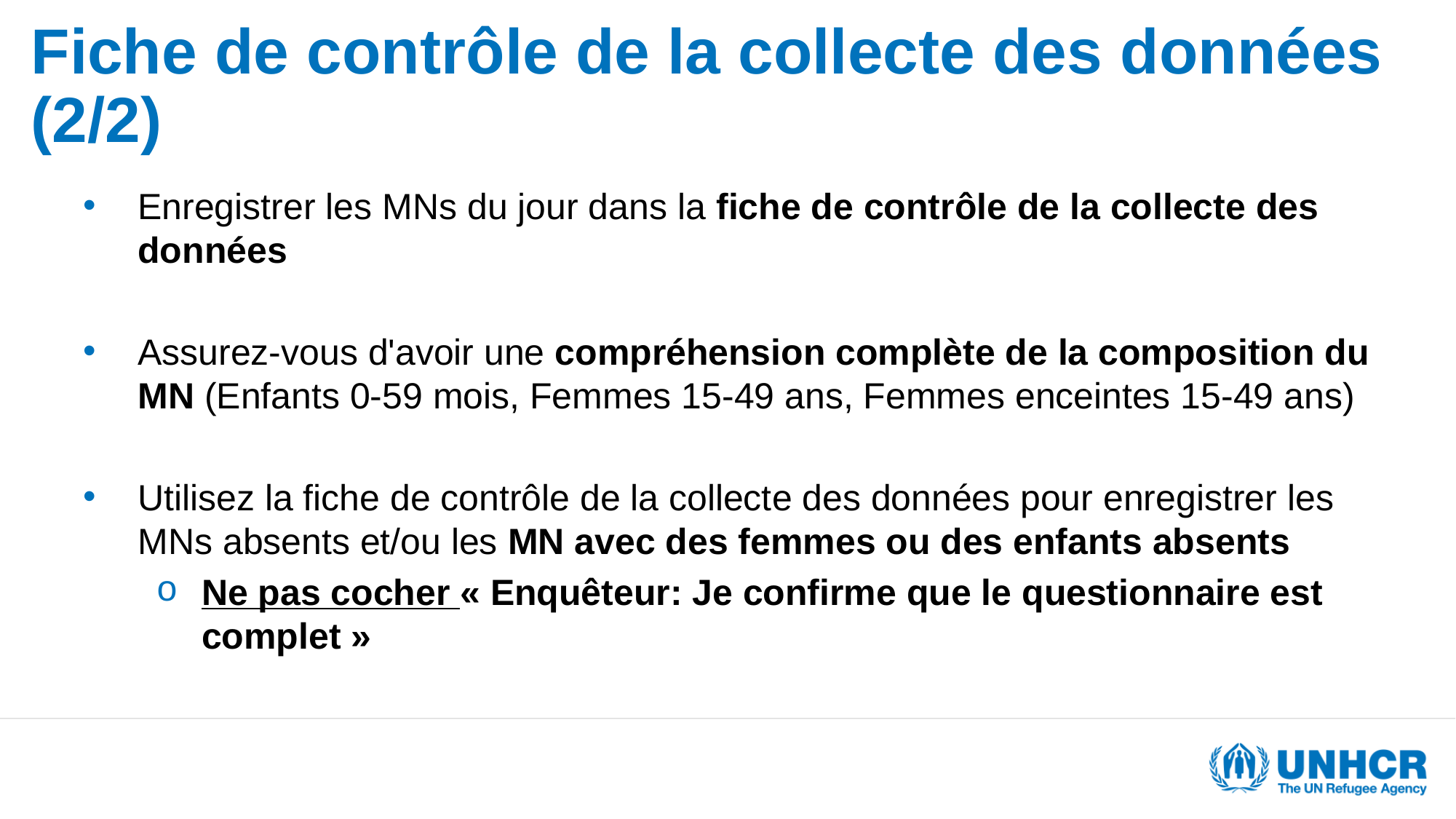

Fiche de contrôle de la collecte des données (2/2)
Enregistrer les MNs du jour dans la fiche de contrôle de la collecte des données

Assurez-vous d'avoir une compréhension complète de la composition du MN (Enfants 0-59 mois, Femmes 15-49 ans, Femmes enceintes 15-49 ans)

Utilisez la fiche de contrôle de la collecte des données pour enregistrer les MNs absents et/ou les MN avec des femmes ou des enfants absents
Ne pas cocher « Enquêteur: Je confirme que le questionnaire est complet »